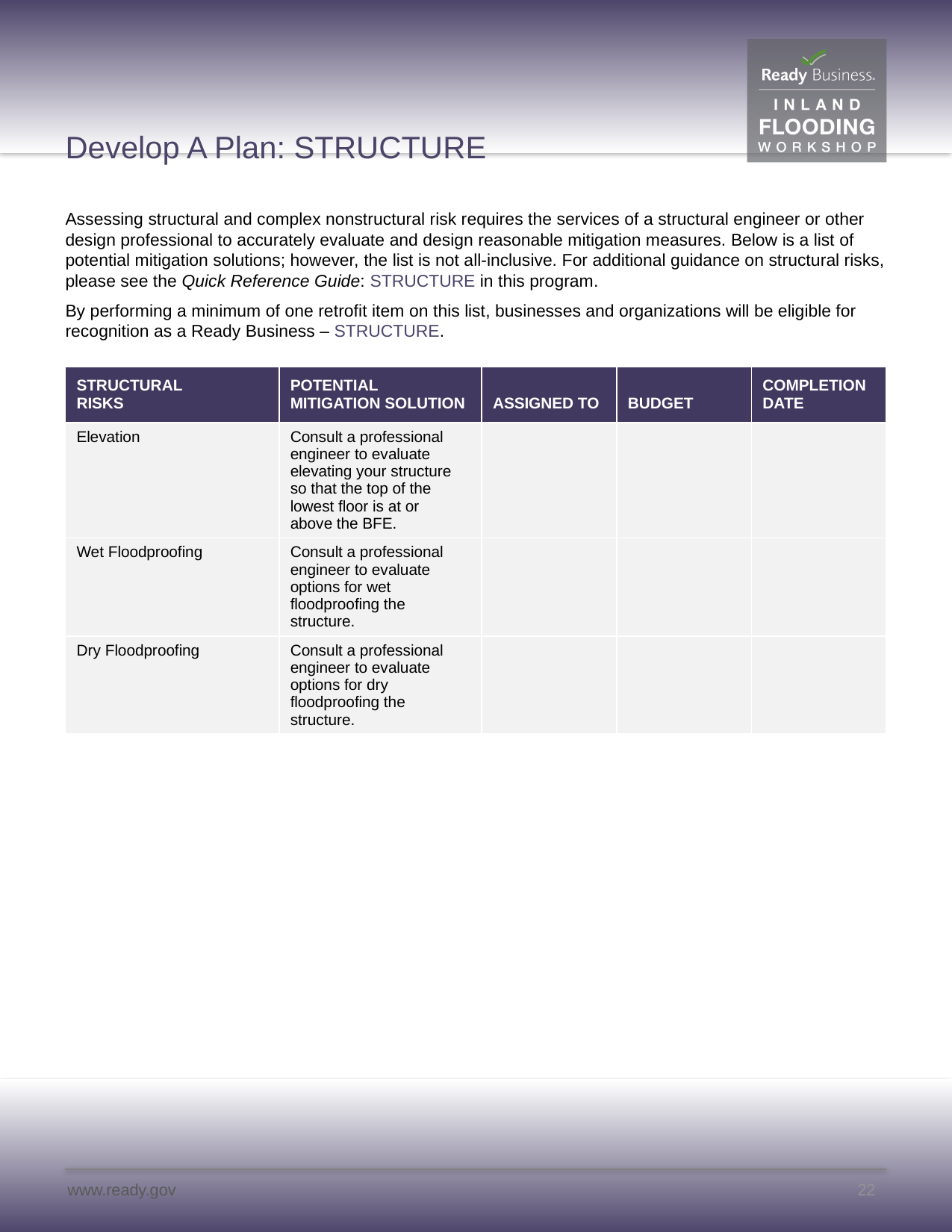

# Develop A Plan: STRUCTURE
Assessing structural and complex nonstructural risk requires the services of a structural engineer or other design professional to accurately evaluate and design reasonable mitigation measures. Below is a list of potential mitigation solutions; however, the list is not all-inclusive. For additional guidance on structural risks, please see the Quick Reference Guide: STRUCTURE in this program.
By performing a minimum of one retrofit item on this list, businesses and organizations will be eligible for recognition as a Ready Business – STRUCTURE.
| STRUCTURAL RISKS | POTENTIAL MITIGATION SOLUTION | ASSIGNED TO | BUDGET | COMPLETION DATE |
| --- | --- | --- | --- | --- |
| Elevation | Consult a professional engineer to evaluate elevating your structure so that the top of the lowest floor is at or above the BFE. |  |  |  |
| Wet Floodproofing | Consult a professional engineer to evaluate options for wet floodproofing the structure. |  |  |  |
| Dry Floodproofing | Consult a professional engineer to evaluate options for dry floodproofing the structure. |  |  |  |
22